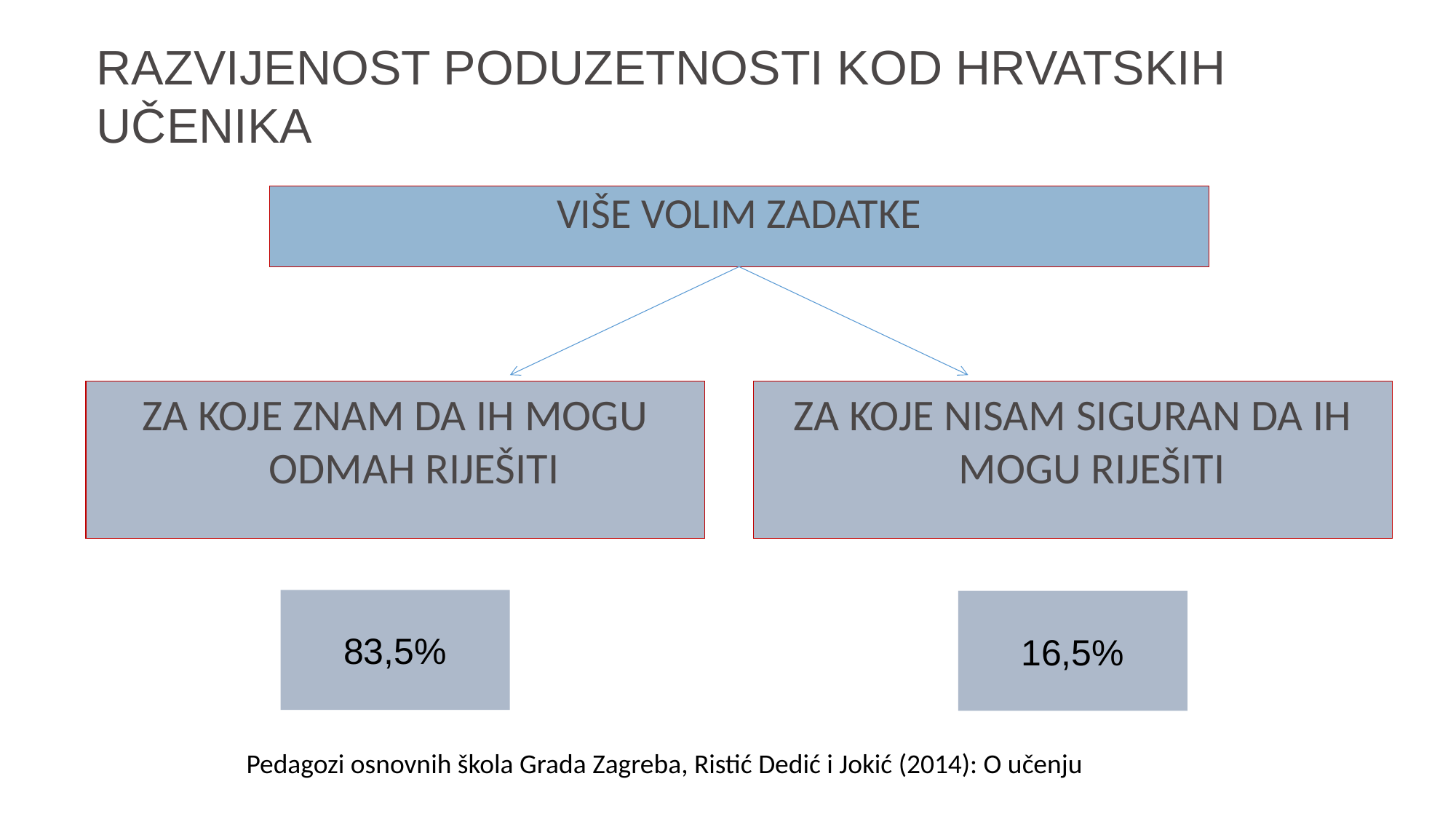

RAZVIJENOST PODUZETNOSTI KOD HRVATSKIH UČENIKA
VIŠE VOLIM ZADATKE
ZA KOJE ZNAM DA IH MOGU ODMAH RIJEŠITI
ZA KOJE NISAM SIGURAN DA IH MOGU RIJEŠITI

83,5%

16,5%

Pedagozi osnovnih škola Grada Zagreba, Ristić Dedić i Jokić (2014): O učenju